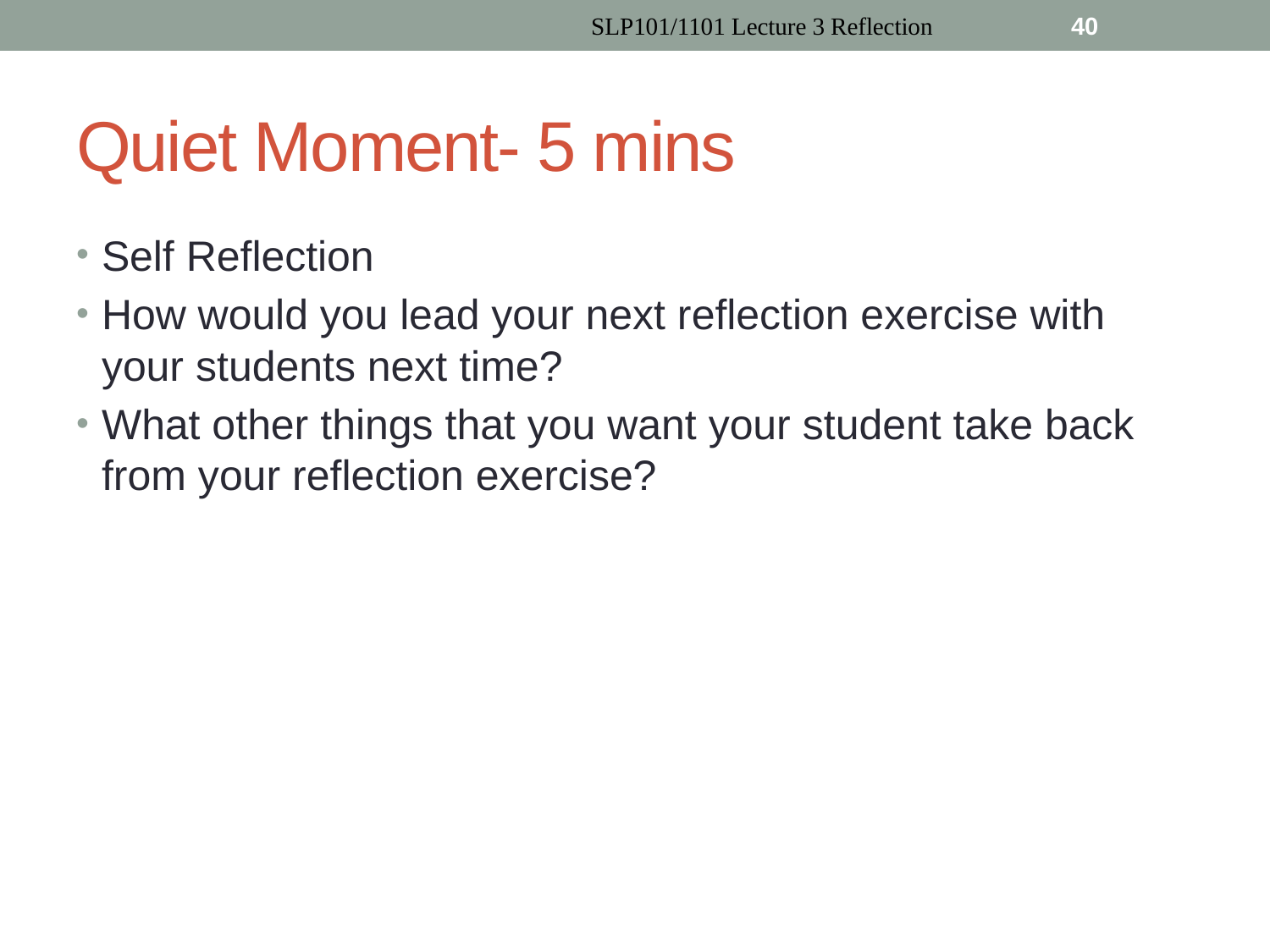

SLP101/1101 Lecture 3 Reflection
40
# Quiet Moment- 5 mins
Self Reflection
How would you lead your next reflection exercise with your students next time?
What other things that you want your student take back from your reflection exercise?